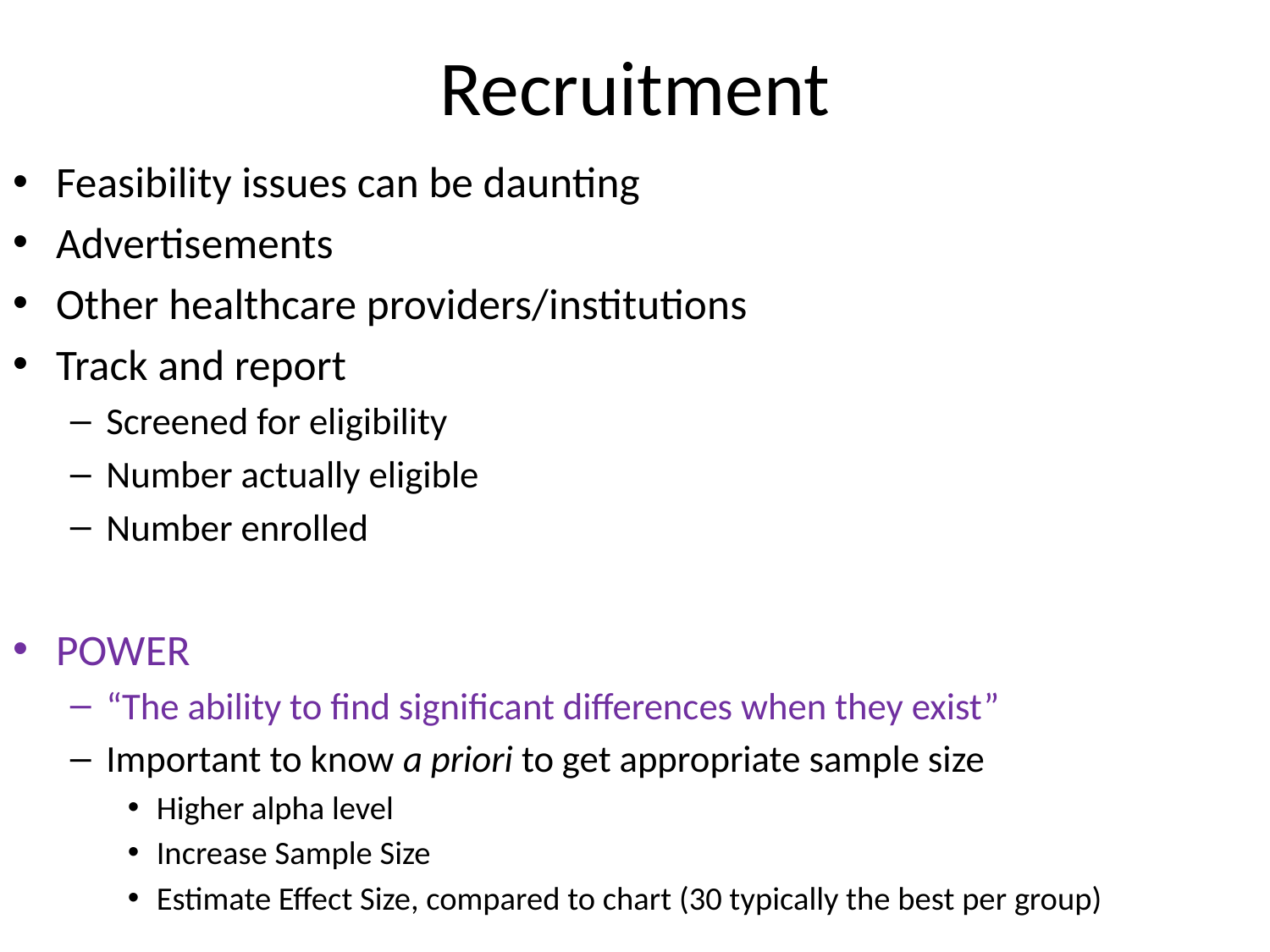

# Recruitment
Feasibility issues can be daunting
Advertisements
Other healthcare providers/institutions
Track and report
Screened for eligibility
Number actually eligible
Number enrolled

POWER
“The ability to find significant differences when they exist”
Important to know a priori to get appropriate sample size
Higher alpha level
Increase Sample Size
Estimate Effect Size, compared to chart (30 typically the best per group)